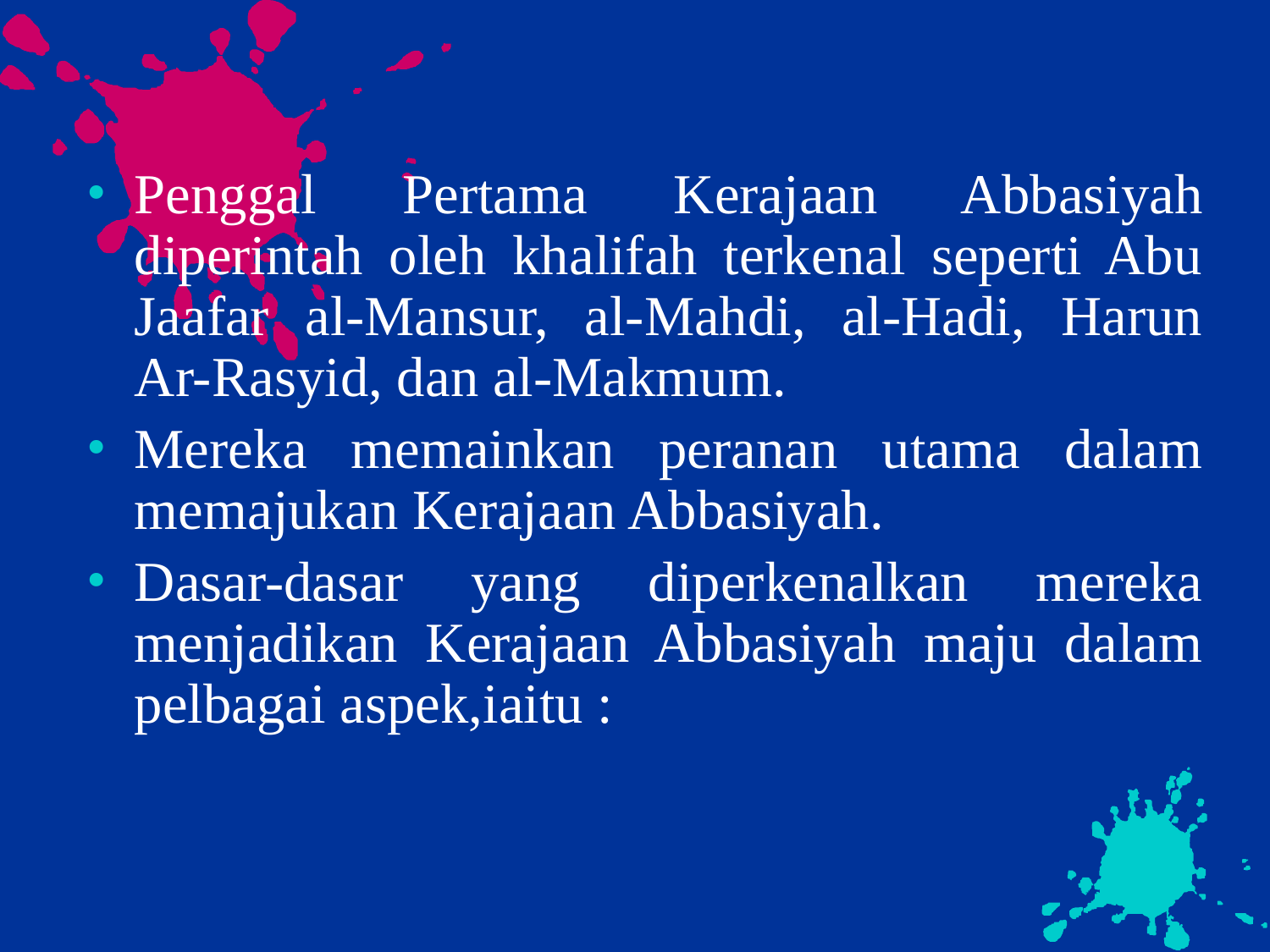

Penggal Pertama Kerajaan Abbasiyah diperintah oleh khalifah terkenal seperti Abu Jaafar al-Mansur, al-Mahdi, al-Hadi, Harun Ar-Rasyid, dan al-Makmum.
Mereka memainkan peranan utama dalam memajukan Kerajaan Abbasiyah.
Dasar-dasar yang diperkenalkan mereka menjadikan Kerajaan Abbasiyah maju dalam pelbagai aspek,iaitu :